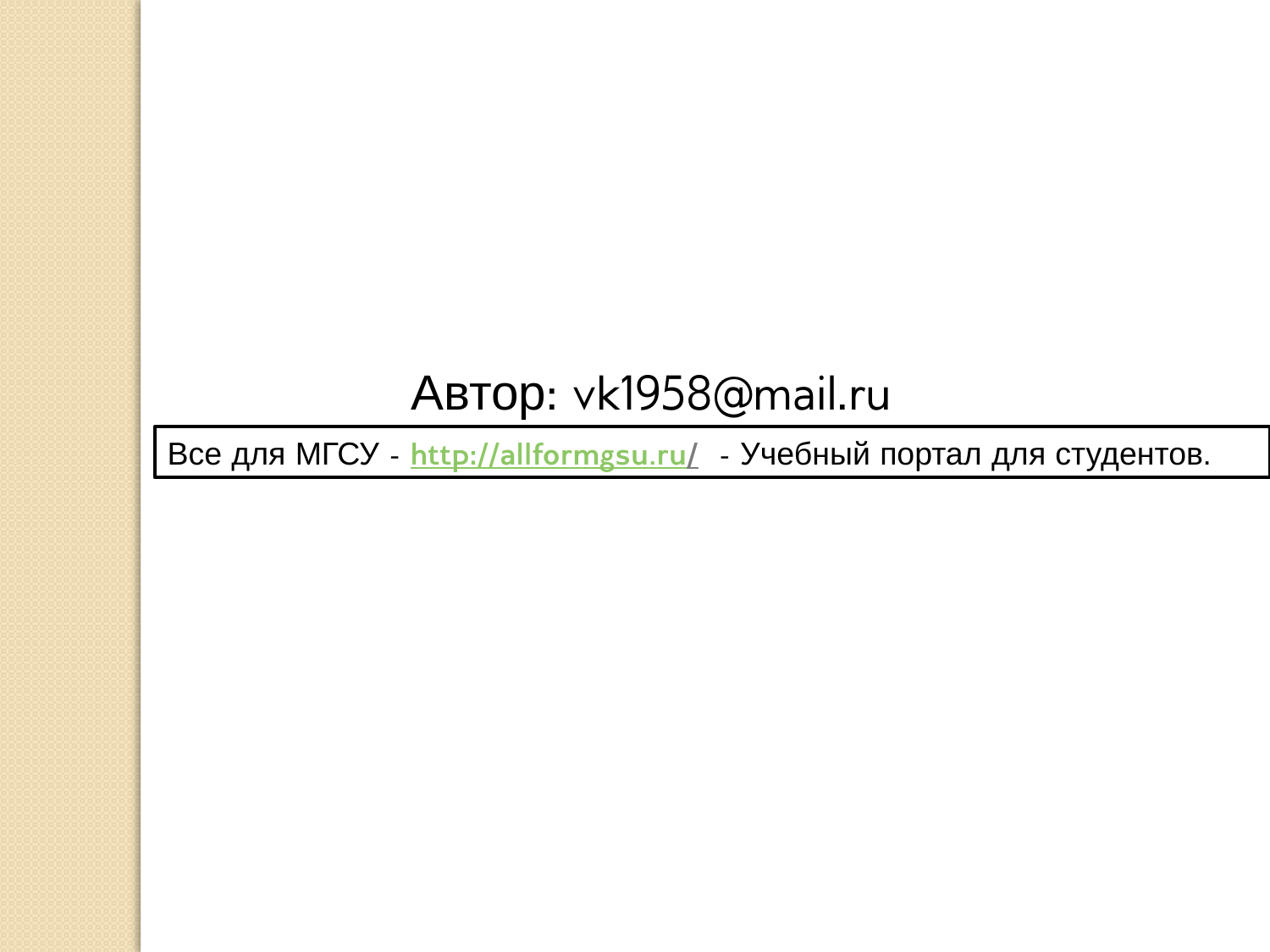

Автор: vk1958@mail.ru
Все для МГСУ - http://allformgsu.ru/  - Учебный портал для студентов.